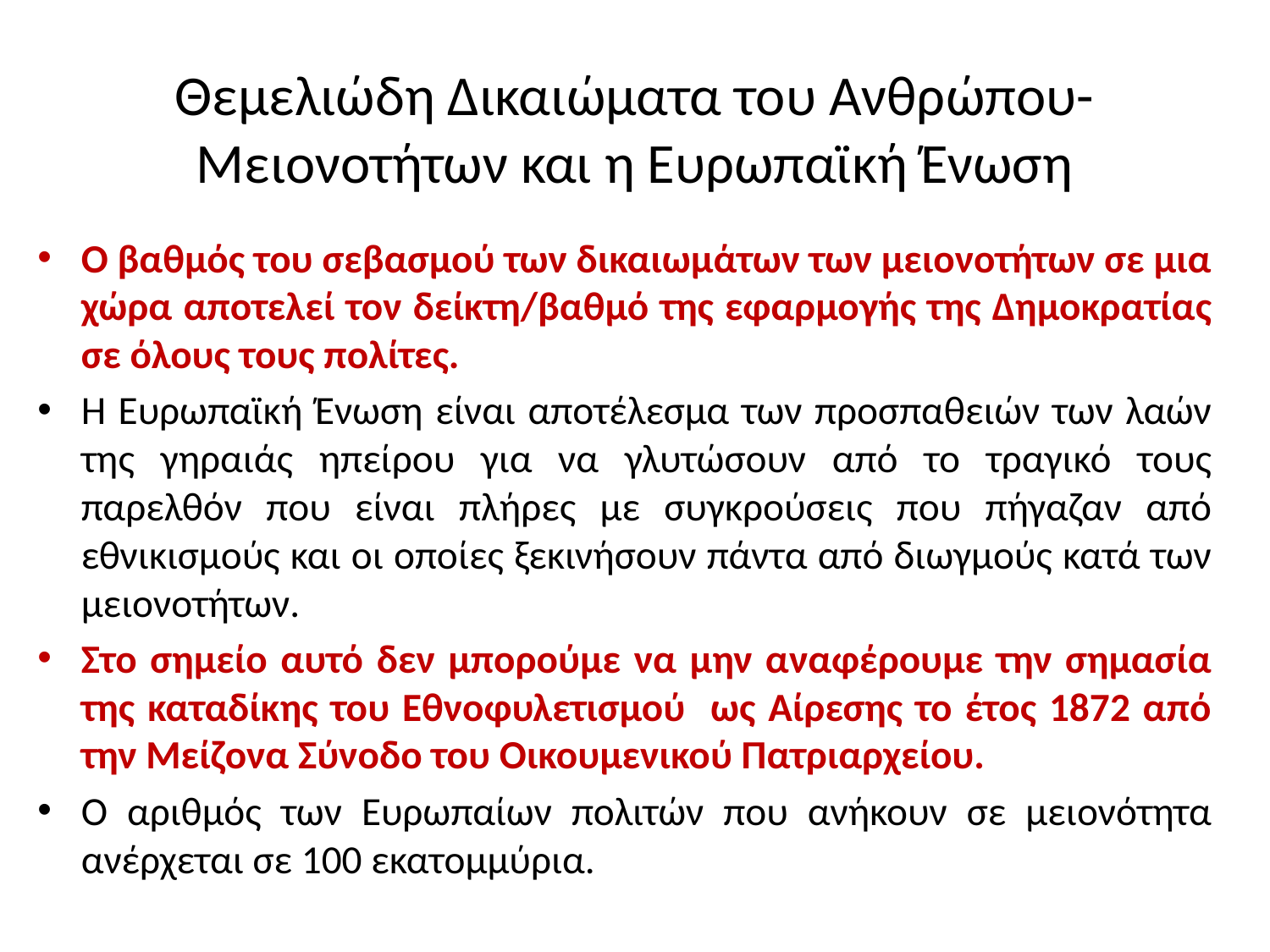

# Θεμελιώδη Δικαιώματα του Ανθρώπου- Μειονοτήτων και η Ευρωπαϊκή Ένωση
Ο βαθμός του σεβασμού των δικαιωμάτων των μειονοτήτων σε μια χώρα αποτελεί τον δείκτη/βαθμό της εφαρμογής της Δημοκρατίας σε όλους τους πολίτες.
Η Ευρωπαϊκή Ένωση είναι αποτέλεσμα των προσπαθειών των λαών της γηραιάς ηπείρου για να γλυτώσουν από το τραγικό τους παρελθόν που είναι πλήρες με συγκρούσεις που πήγαζαν από εθνικισμούς και οι οποίες ξεκινήσουν πάντα από διωγμούς κατά των μειονοτήτων.
Στο σημείο αυτό δεν μπορούμε να μην αναφέρουμε την σημασία της καταδίκης του Εθνοφυλετισμού  ως Αίρεσης το έτος 1872 από την Μείζονα Σύνοδο του Οικουμενικού Πατριαρχείου.
Ο αριθμός των Ευρωπαίων πολιτών που ανήκουν σε μειονότητα ανέρχεται σε 100 εκατομμύρια.